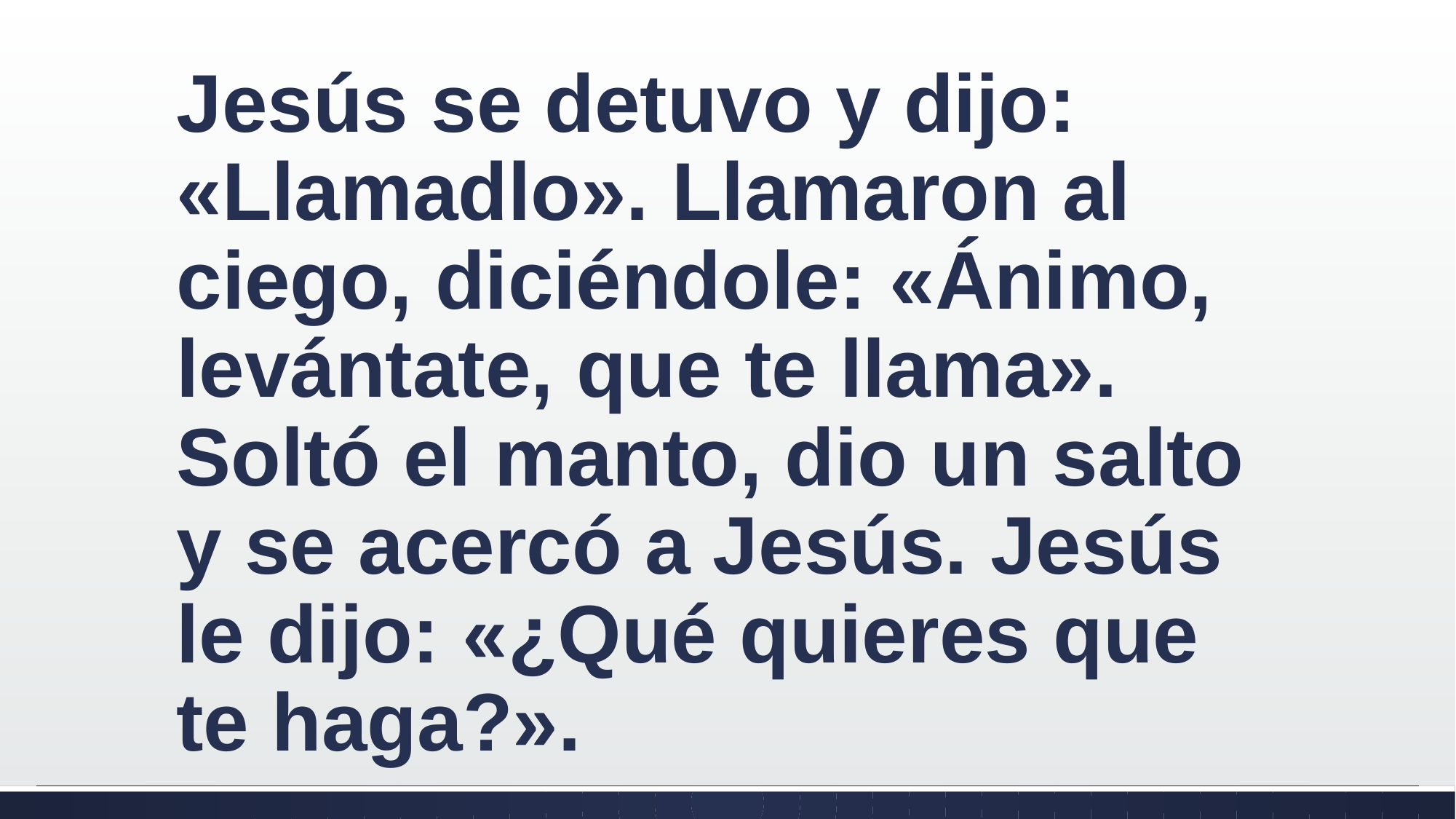

#
Jesús se detuvo y dijo: «Llamadlo». Llamaron al ciego, diciéndole: «Ánimo, levántate, que te llama». Soltó el manto, dio un salto y se acercó a Jesús. Jesús le dijo: «¿Qué quieres que te haga?».